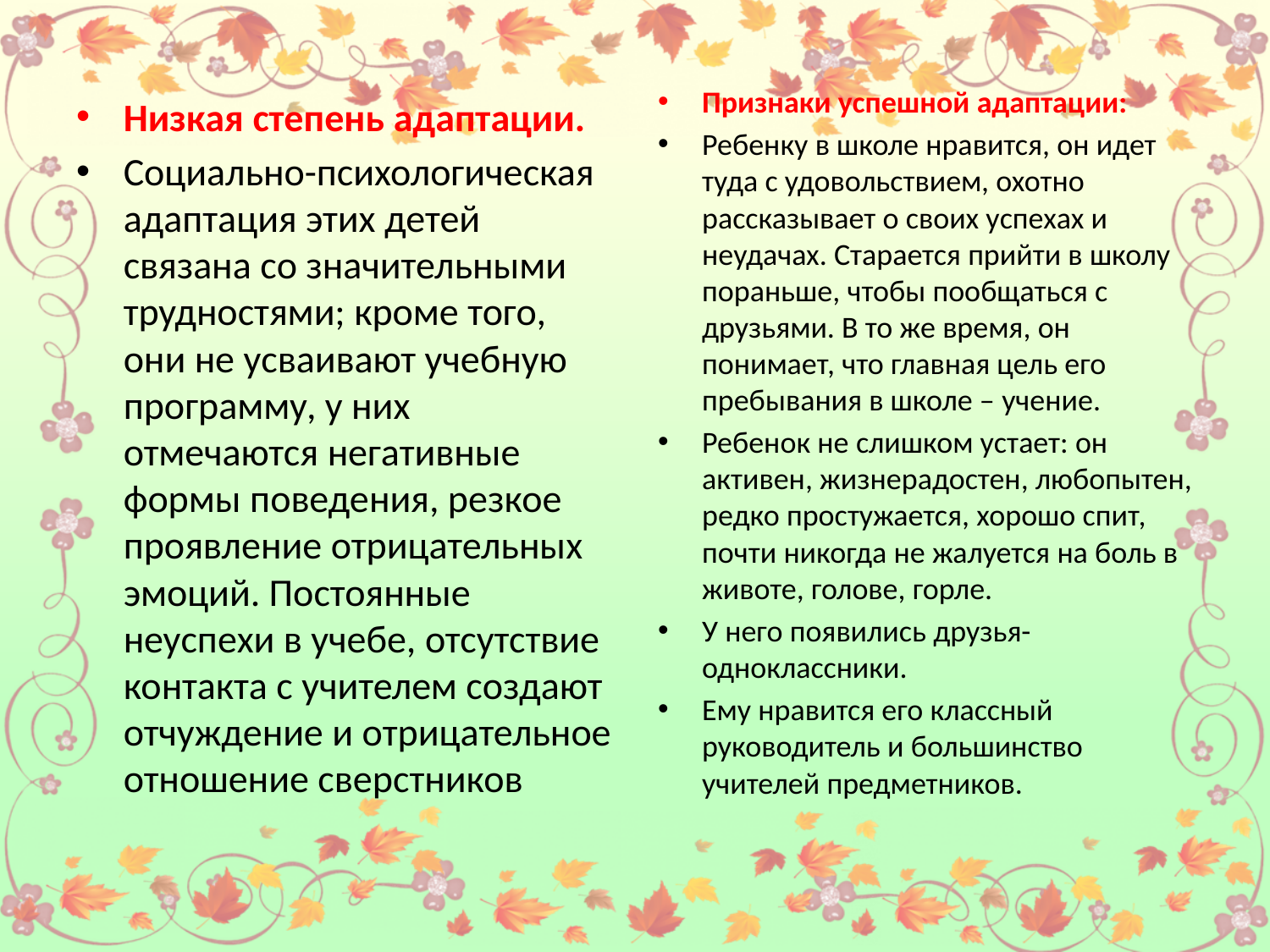

#

Признаки успешной адаптации:
Ребенку в школе нравится, он идет туда с удовольствием, охотно рассказывает о своих успехах и неудачах. Старается прийти в школу пораньше, чтобы пообщаться с друзьями. В то же время, он понимает, что главная цель его пребывания в школе – учение.
Ребенок не слишком устает: он активен, жизнерадостен, любопытен, редко простужается, хорошо спит, почти никогда не жалуется на боль в животе, голове, горле.
У него появились друзья-одноклассники.
Ему нравится его классный руководитель и большинство учителей предметников.

Низкая степень адаптации.
Социально-психологическая адаптация этих детей связана со значительными трудностями; кроме того, они не усваивают учебную программу, у них отмечаются негативные формы поведения, резкое проявление отрицательных эмоций. Постоянные неуспехи в учебе, отсутствие контакта с учителем создают отчуждение и отрицательное отношение сверстников